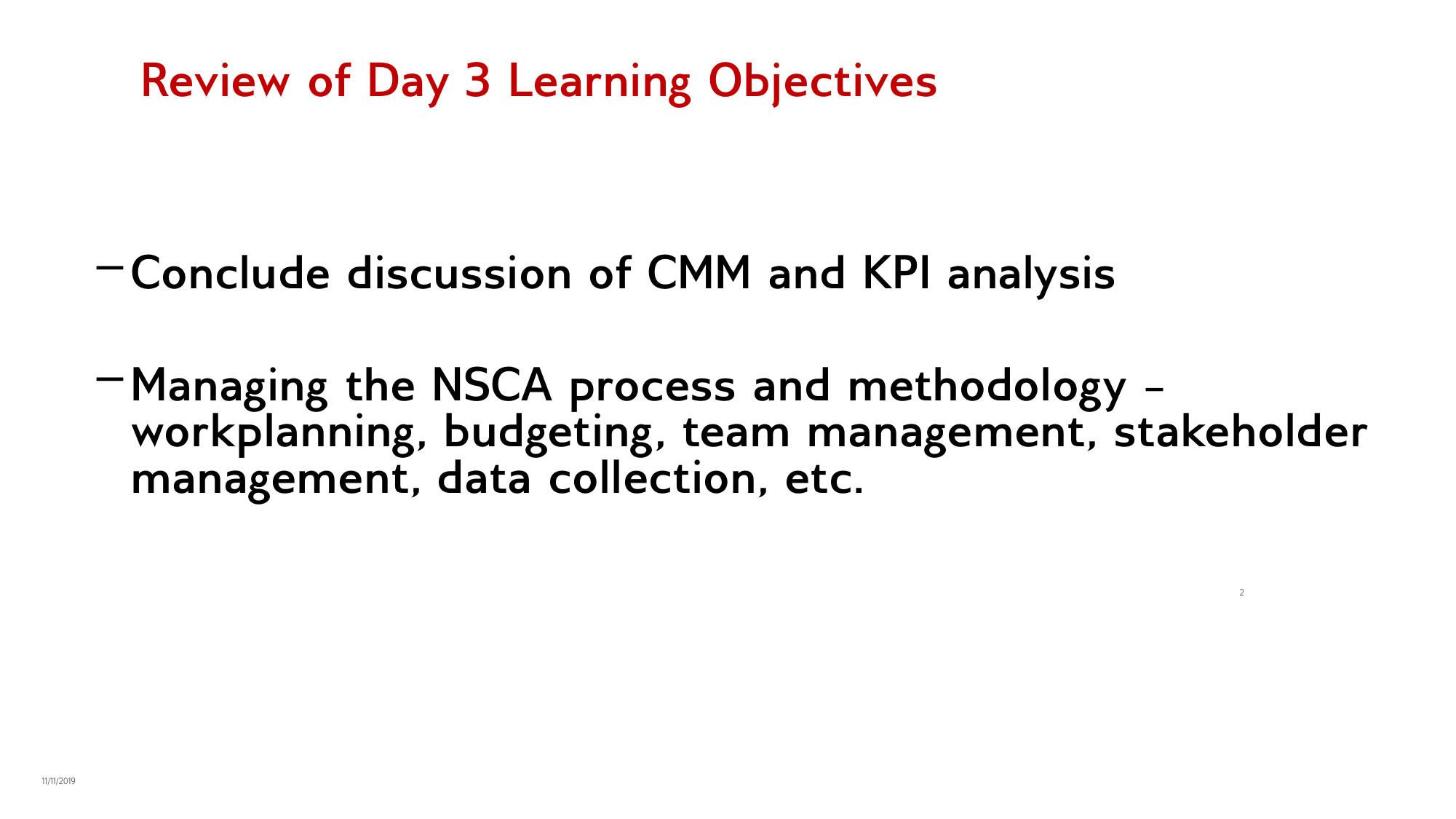

Review of Day 3 Learning Objectives
Conclude discussion of CMM and KPI analysis

Managing the NSCA process and methodology – workplanning, budgeting, team management, stakeholder management, data collection, etc.
2
11/11/2019